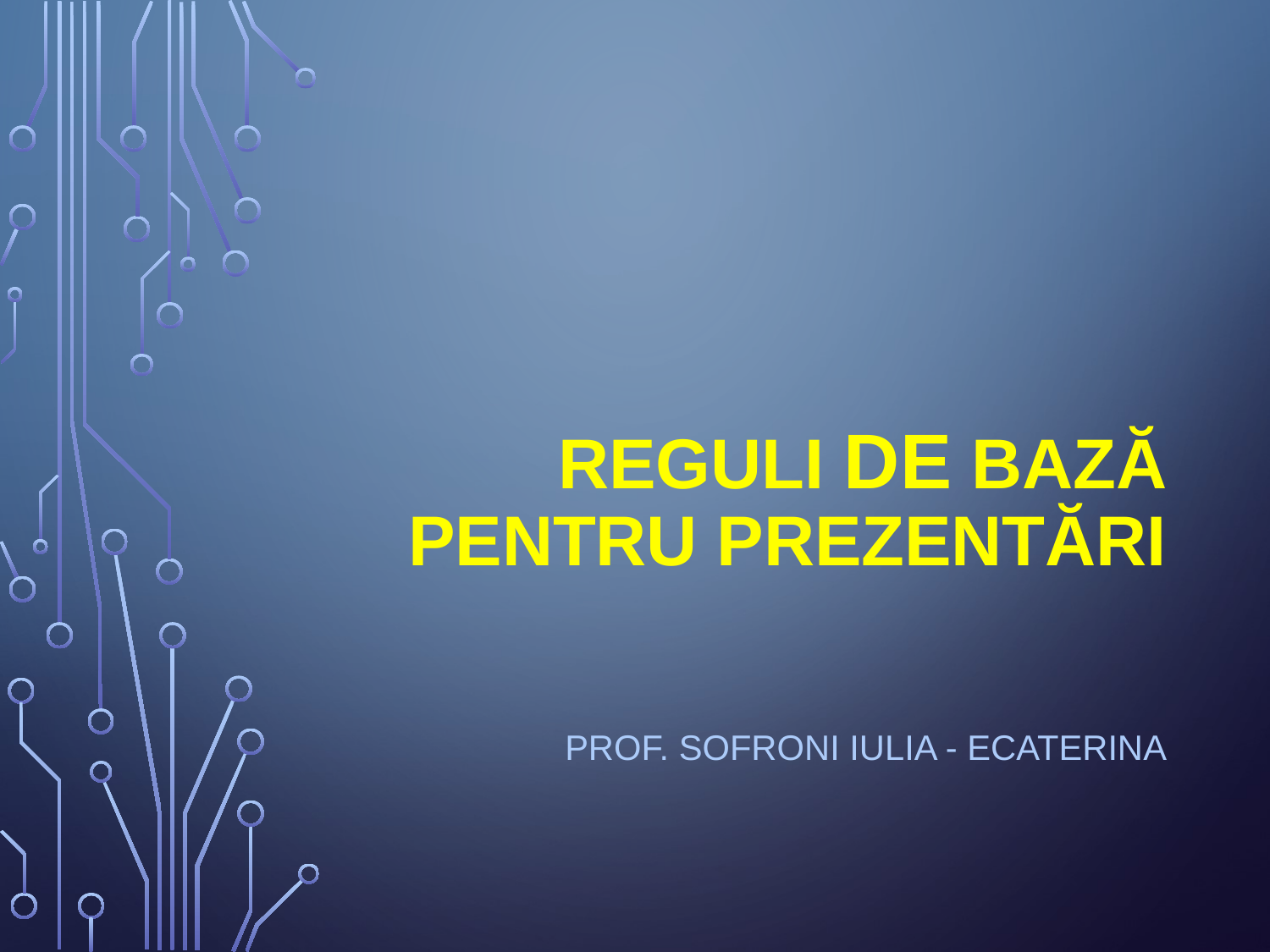

# Reguli de bază pentru prezentări
Prof. Sofroni IULIA - eCATERINA